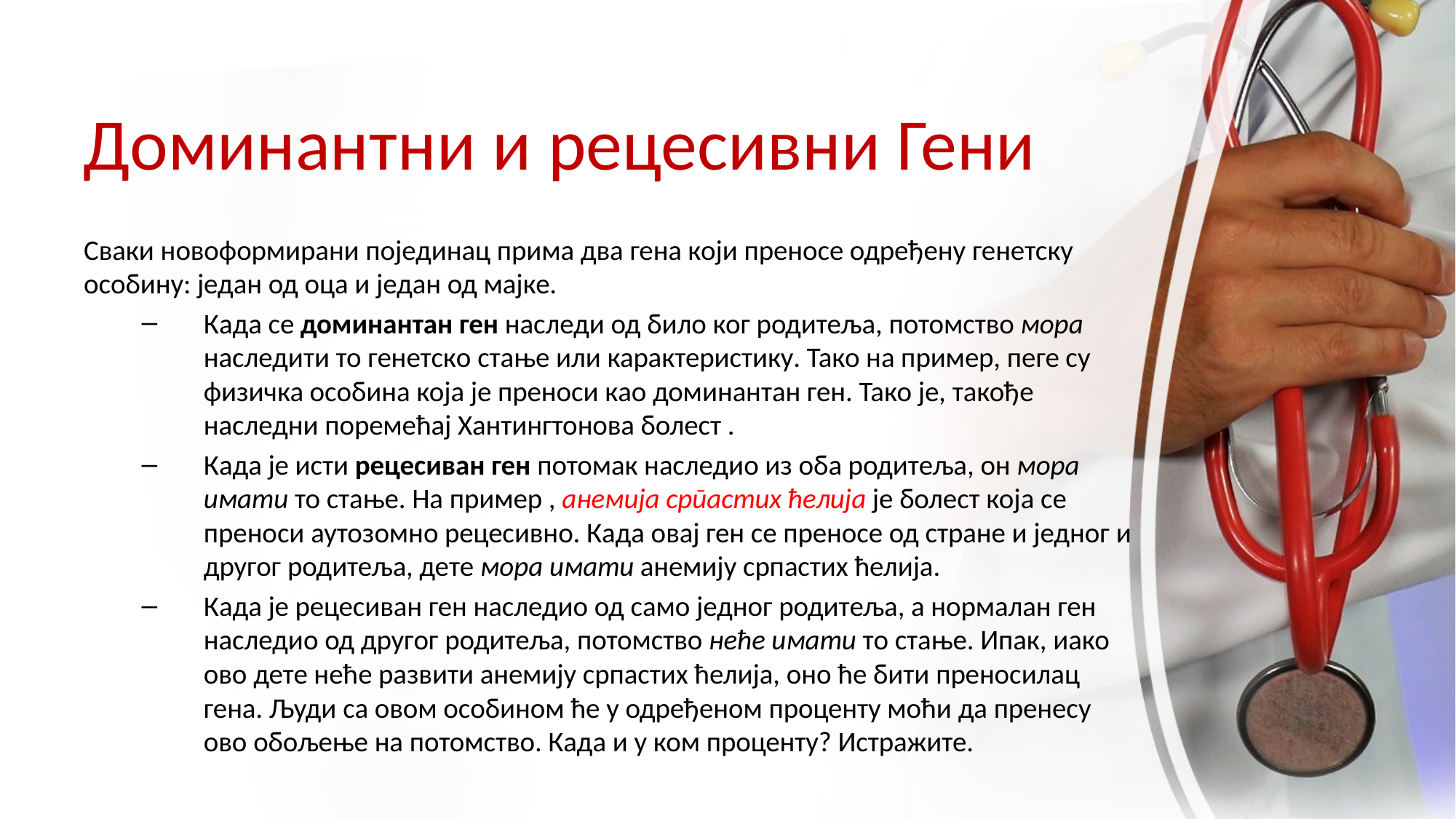

# Доминантни и рецесивни Гени
Сваки новоформирани појединац прима два гена који преносе одређену генетску особину: један од оца и један од мајке.
Када се доминантан ген наследи од било ког родитеља, потомство мора наследити то генетско стање или карактеристику. Тако на пример, пеге су физичка особина која је преноси као доминантан ген. Тако је, такође наследни поремећај Хантингтонова болест .
Када је исти рецесиван ген потомак наследио из оба родитеља, он мора имати то стање. На пример , анемија српастих ћелија је болест која се преноси аутозомно рецесивно. Када овај ген се преносе од стране и једног и другог родитеља,​ дете мора имати анемију српастих ћелија.
Када је рецесиван ген наследио од само једног родитеља, а нормалан ген наследио од другог родитеља, потомство неће имати то стање. Ипак, иако ово дете неће развити анемију српастих ћелија, оно ће бити преносилац гена. Људи са овом особином ће у одређеном проценту моћи да пренесу ово обољење на потомство. Када и у ком проценту? Истражите.